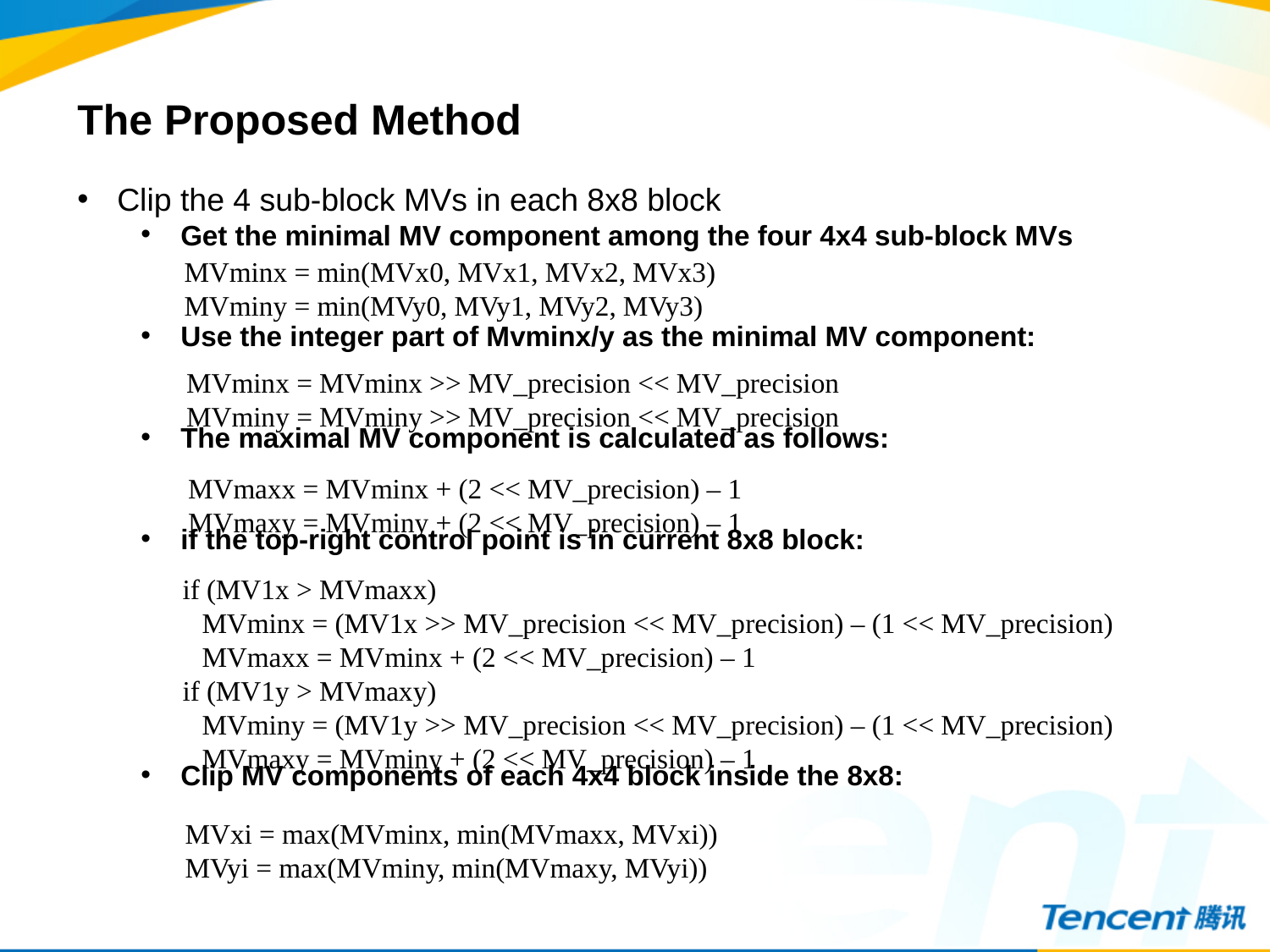

The Proposed Method
Clip the 4 sub-block MVs in each 8x8 block
Get the minimal MV component among the four 4x4 sub-block MVs

Use the integer part of Mvminx/y as the minimal MV component:

The maximal MV component is calculated as follows:

if the top-right control point is in current 8x8 block:

Clip MV components of each 4x4 block inside the 8x8:

MVminx = min(MVx0, MVx1, MVx2, MVx3)
MVminy = min(MVy0, MVy1, MVy2, MVy3)
MVminx = MVminx >> MV_precision << MV_precision
MVminy = MVminy >> MV_precision << MV_precision
MVmaxx = MVminx + (2 << MV_precision) – 1
MVmaxy = MVminy + (2 << MV_precision) – 1
if (MV1x > MVmaxx)
MVminx = (MV1x >> MV_precision << MV_precision) – (1 << MV_precision)
MVmaxx = MVminx + (2 << MV_precision) – 1
if (MV1y > MVmaxy)
MVminy = (MV1y >> MV_precision << MV_precision) – (1 << MV_precision)
MVmaxy = MVminy + (2 << MV_precision) – 1
MVxi = max(MVminx, min(MVmaxx, MVxi))
MVyi = max(MVminy, min(MVmaxy, MVyi))